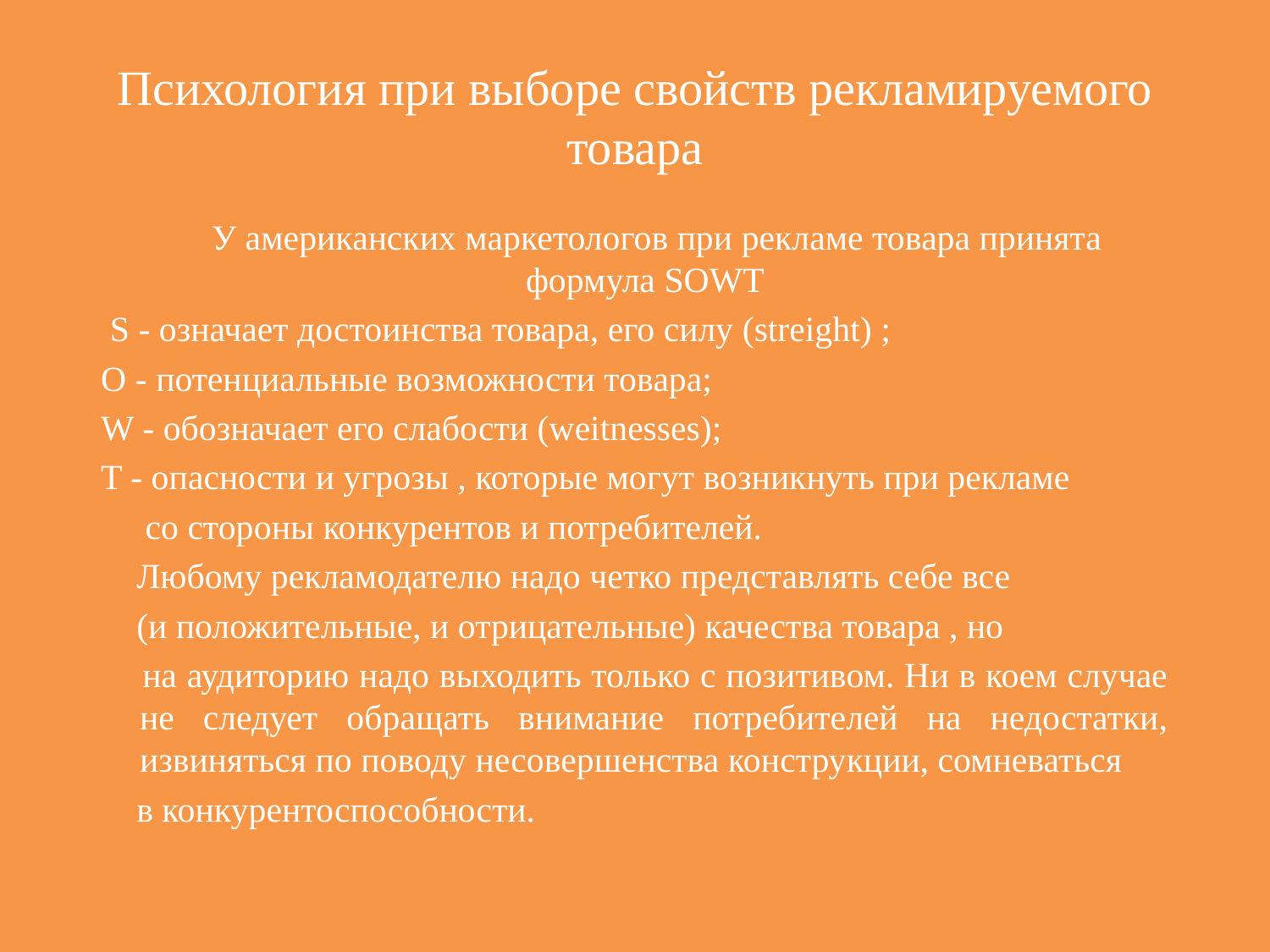

Психология при выборе свойств рекламируемого товара
      У американских маркетологов при рекламе товара принята формула SOWT
  S - означает достоинства товара, его силу (streight) ;
 О - потенциальные возможности товара;
 W - обозначает его слабости (weitnesses);
 T - опасности и угрозы , которые могут возникнуть при рекламе
      со стороны конкурентов и потребителей.
     Любому рекламодателю надо четко представлять себе все
     (и положительные, и отрицательные) качества товара , но
     на аудиторию надо выходить только с позитивом. Ни в коем случае не следует обращать внимание потребителей на недостатки, извиняться по поводу несовершенства конструкции, сомневаться
     в конкурентоспособности.